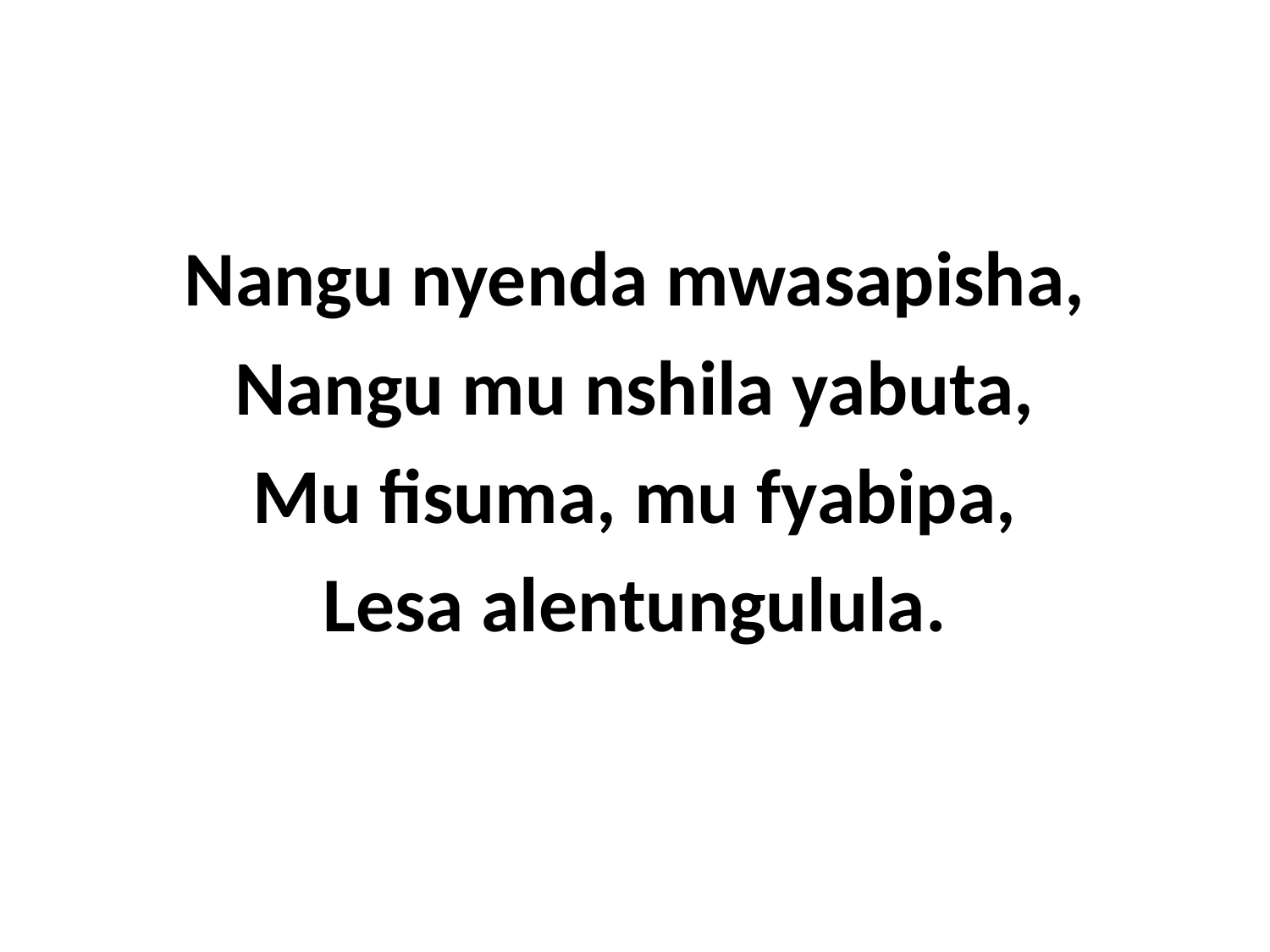

Nangu nyenda mwasapisha,
Nangu mu nshila yabuta,
Mu fisuma, mu fyabipa,
Lesa alentungulula.